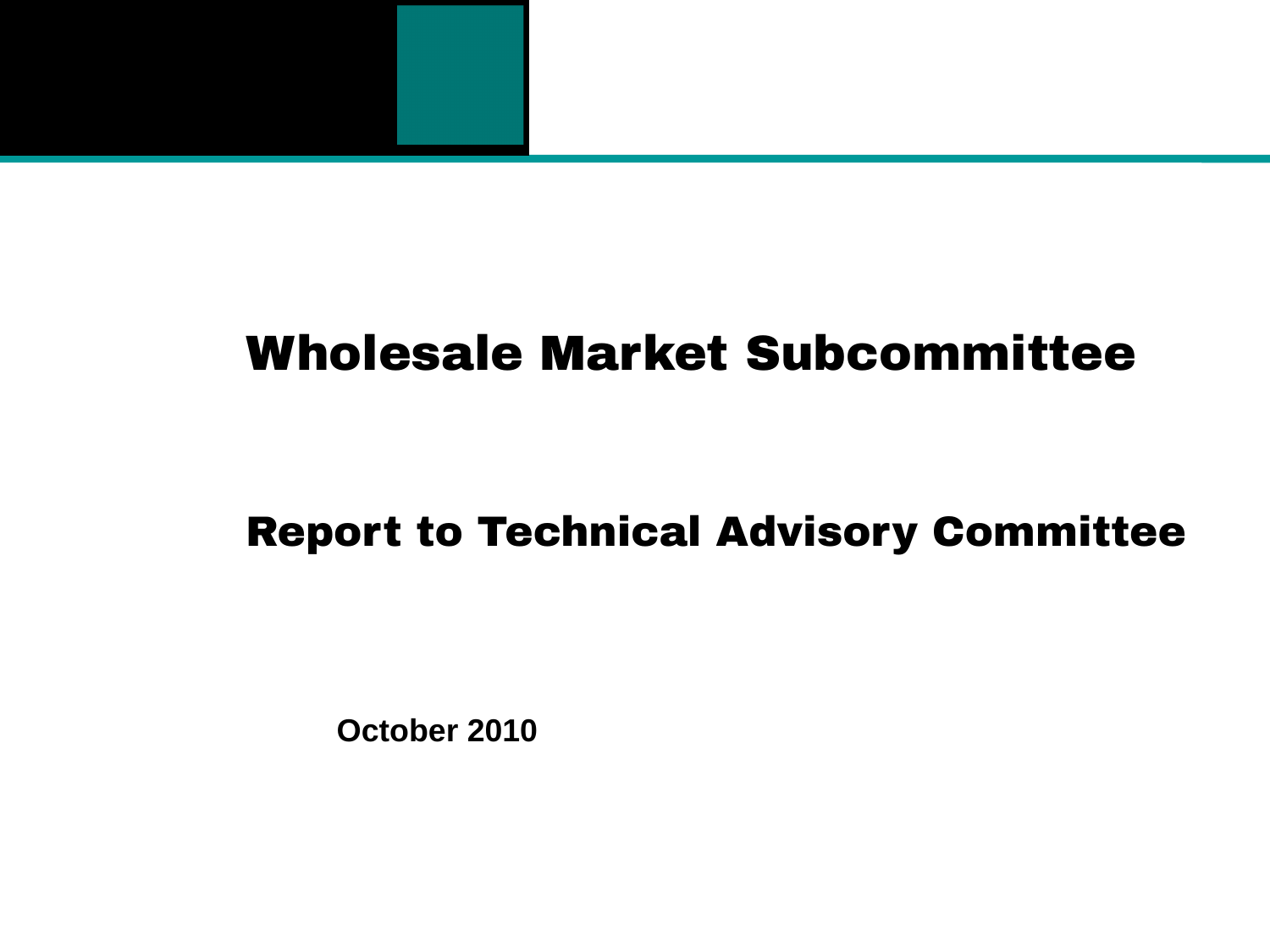

# Wholesale Market Subcommittee
Report to Technical Advisory Committee
October 2010